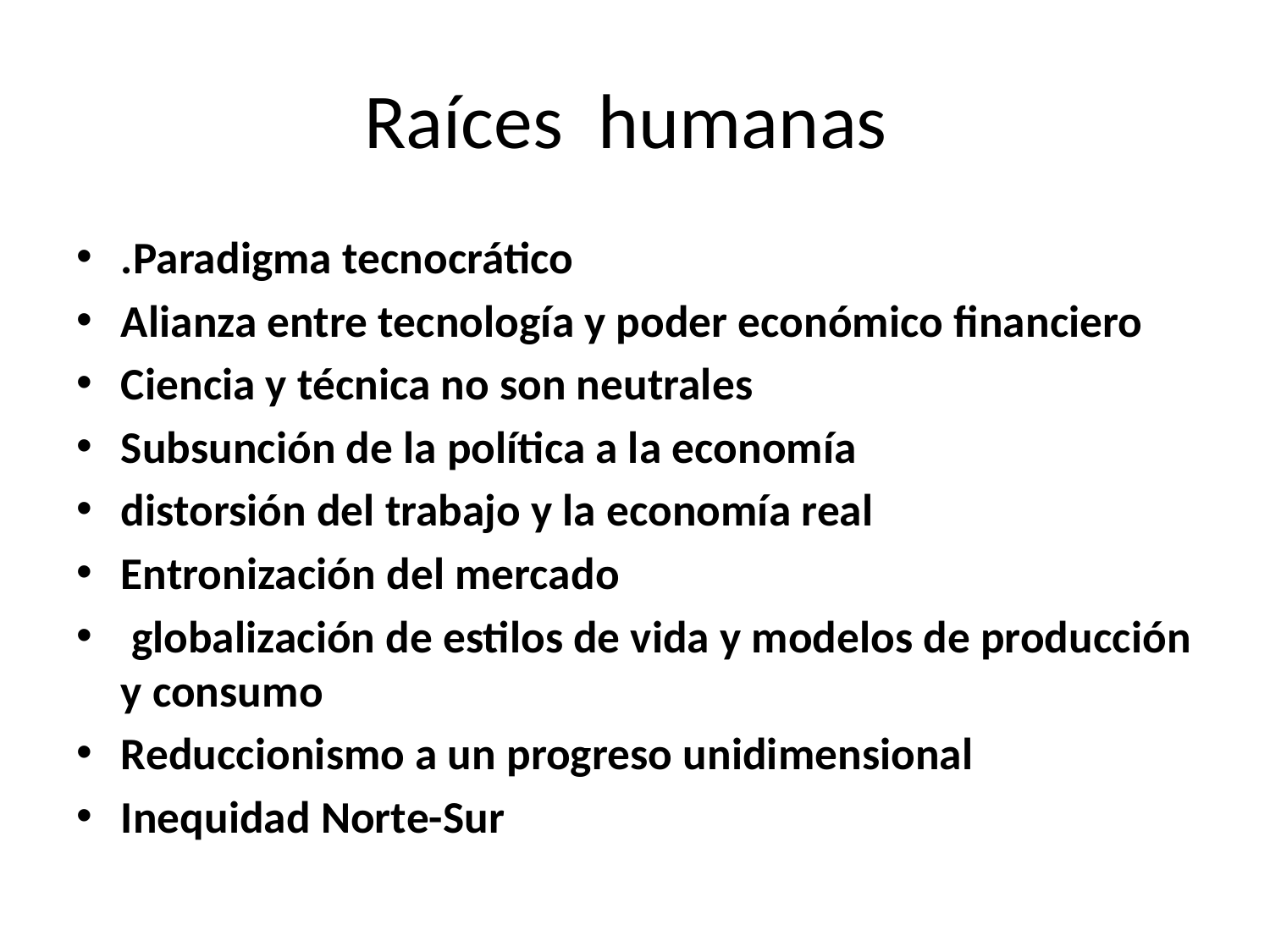

# Raíces  humanas
.Paradigma tecnocrático
Alianza entre tecnología y poder económico financiero
Ciencia y técnica no son neutrales
Subsunción de la política a la economía
distorsión del trabajo y la economía real
Entronización del mercado
 globalización de estilos de vida y modelos de producción y consumo
Reduccionismo a un progreso unidimensional
Inequidad Norte-Sur